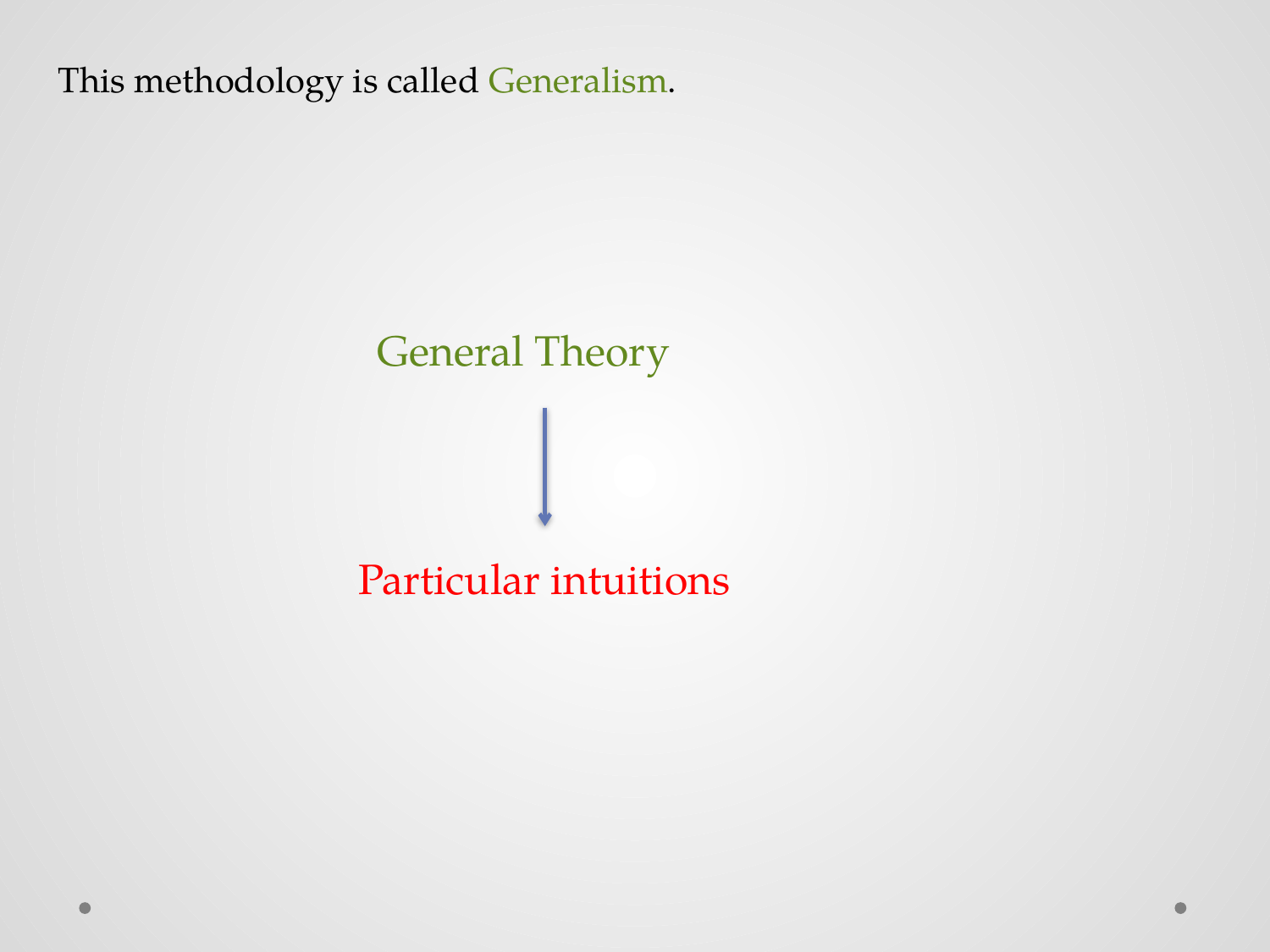

This methodology is called Generalism.
General Theory
Particular intuitions